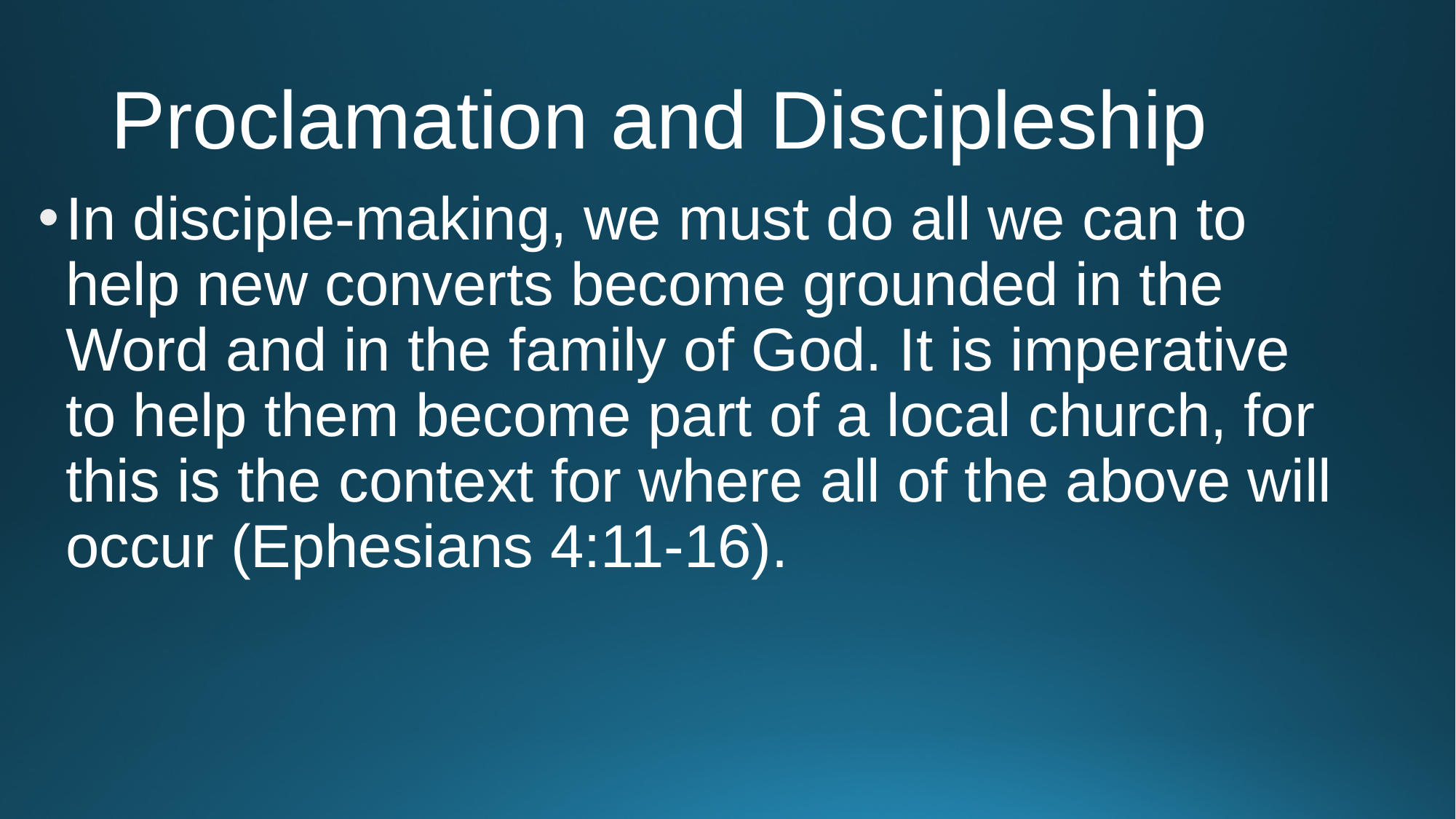

# Proclamation and Discipleship
In disciple-making, we must do all we can to help new converts become grounded in the Word and in the family of God. It is imperative to help them become part of a local church, for this is the context for where all of the above will occur (Ephesians 4:11-16).